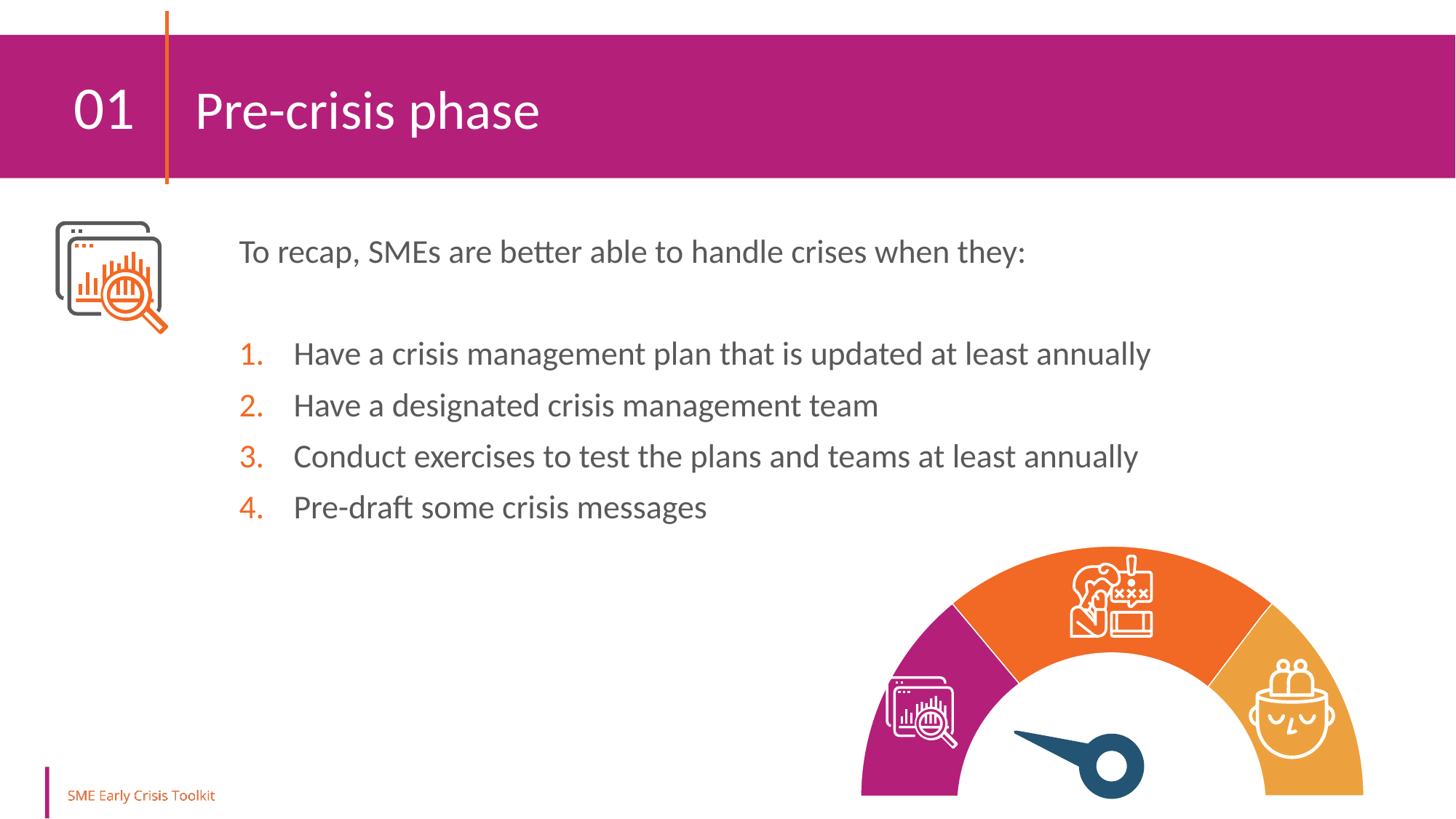

01 	 Pre-crisis phase

To recap, SMEs are better able to handle crises when they:

Have a crisis management plan that is updated at least annually
Have a designated crisis management team
Conduct exercises to test the plans and teams at least annually
Pre-draft some crisis messages